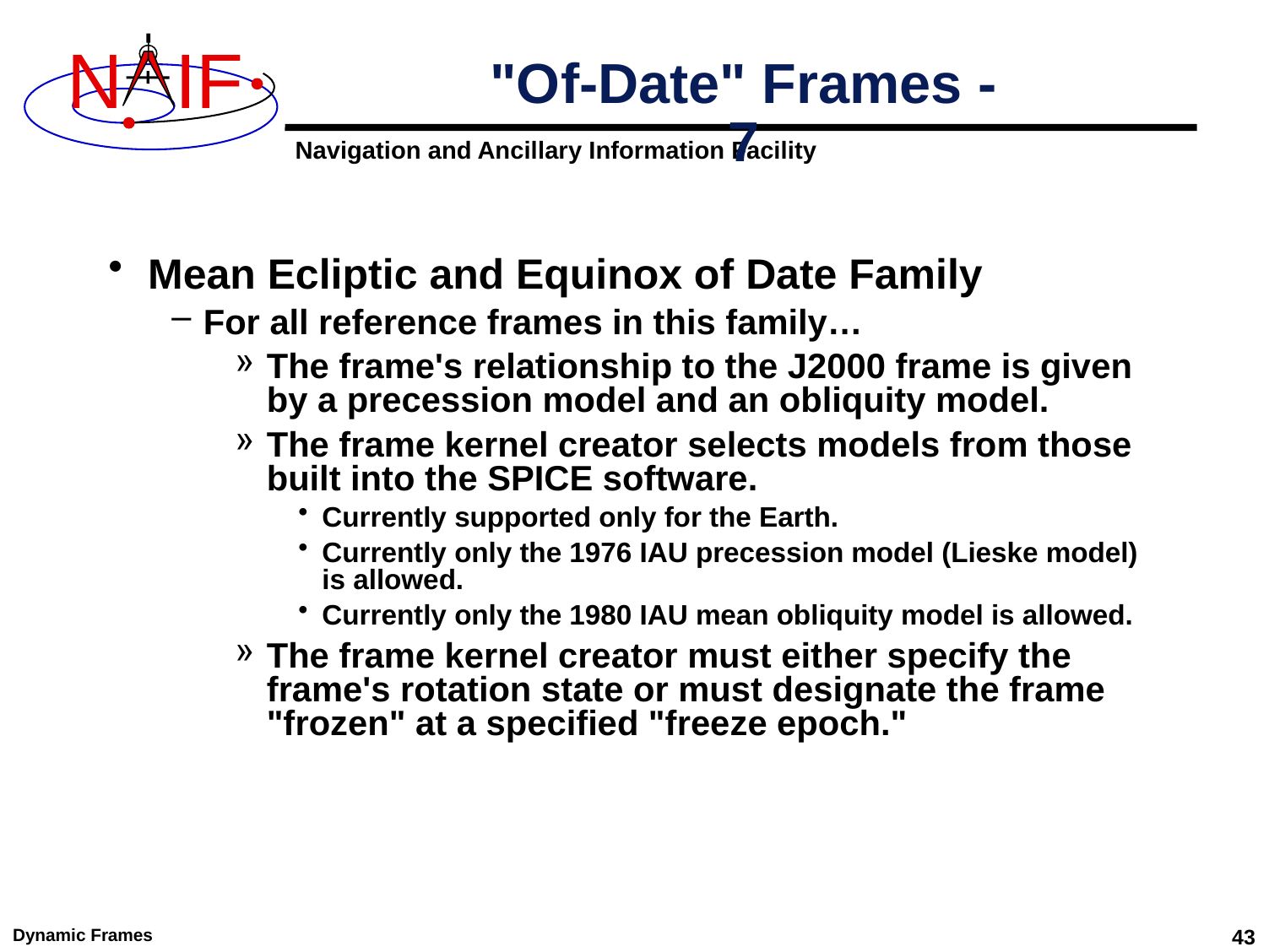

# "Of-Date" Frames - 7
Mean Ecliptic and Equinox of Date Family
For all reference frames in this family…
The frame's relationship to the J2000 frame is given by a precession model and an obliquity model.
The frame kernel creator selects models from those built into the SPICE software.
Currently supported only for the Earth.
Currently only the 1976 IAU precession model (Lieske model) is allowed.
Currently only the 1980 IAU mean obliquity model is allowed.
The frame kernel creator must either specify the frame's rotation state or must designate the frame "frozen" at a specified "freeze epoch."

Dynamic Frames
43